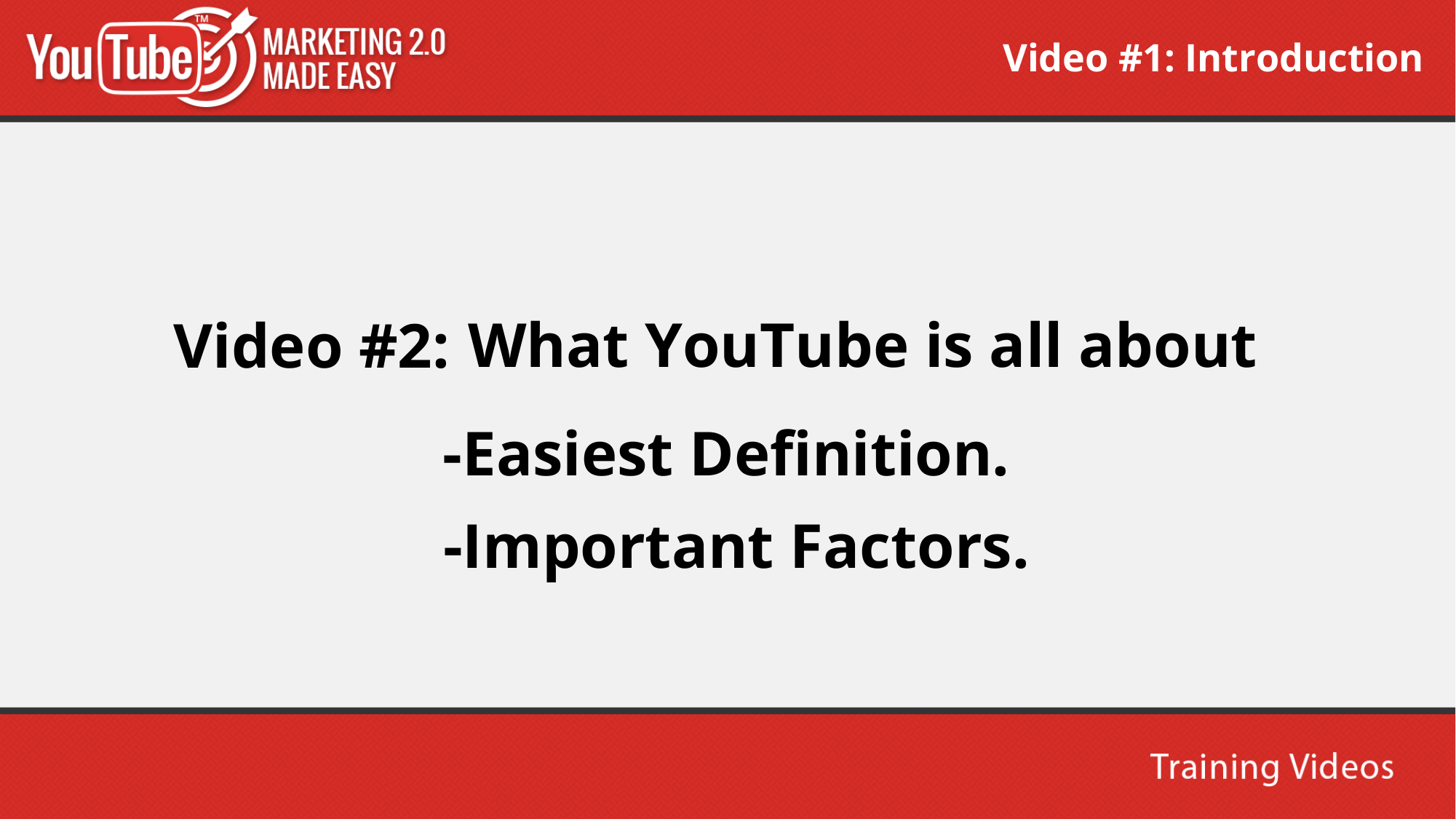

Video #1: Introduction
What YouTube is all about
Video #2:
-Easiest Definition.
-Important Factors.